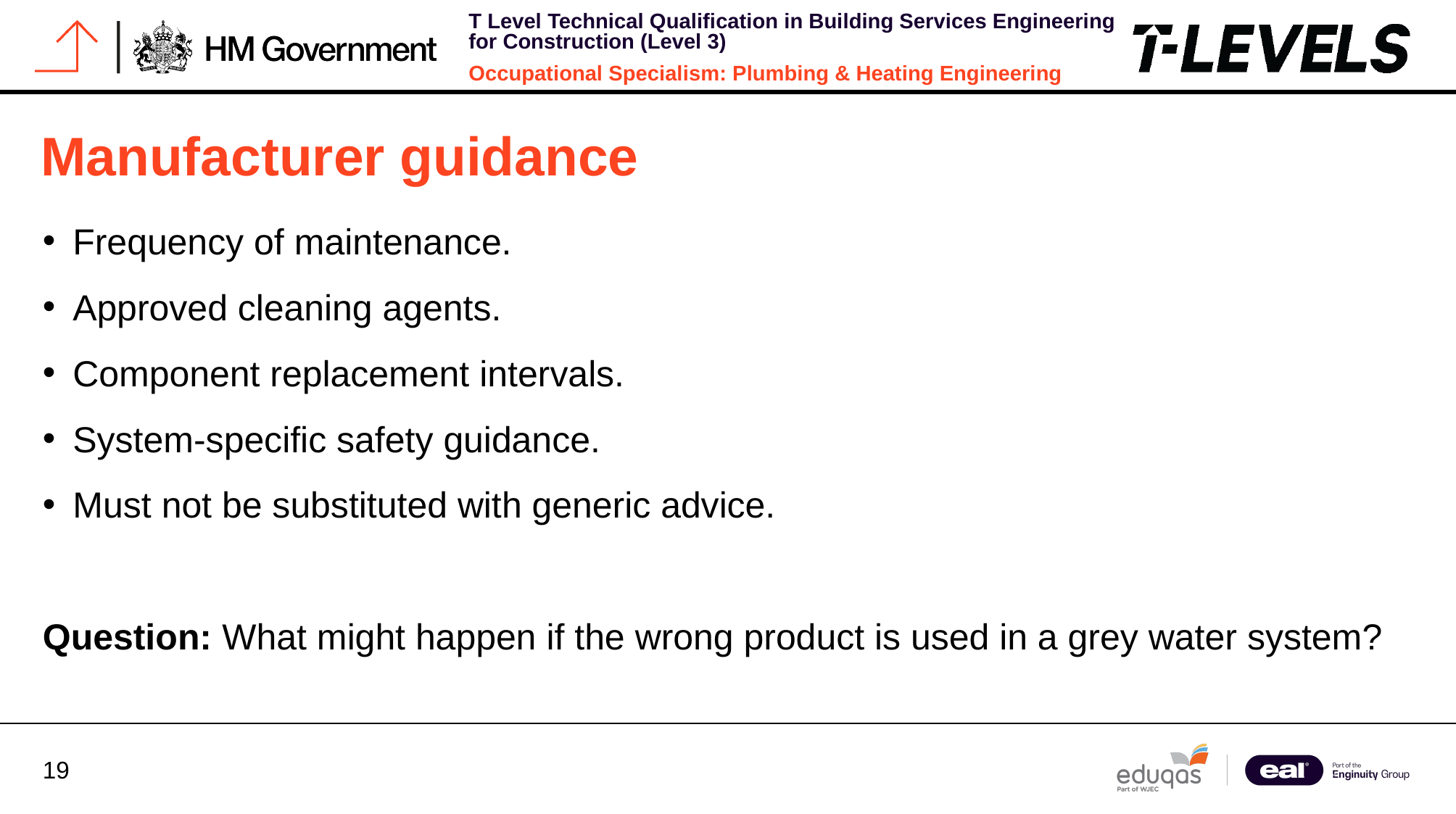

# Manufacturer guidance
Frequency of maintenance.
Approved cleaning agents.
Component replacement intervals.
System-specific safety guidance.
Must not be substituted with generic advice.

Question: What might happen if the wrong product is used in a grey water system?